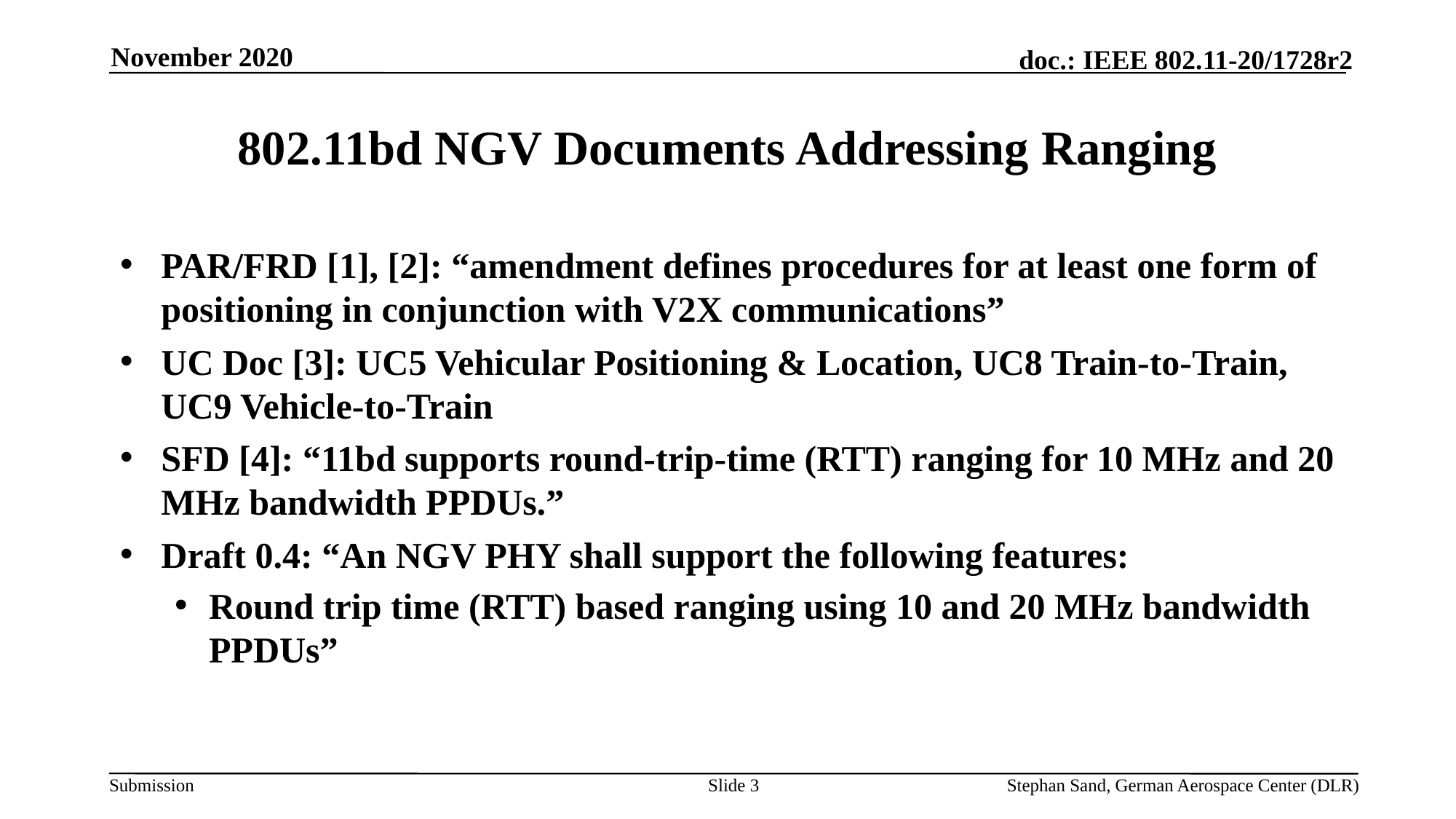

November 2020
# 802.11bd NGV Documents Addressing Ranging
PAR/FRD [1], [2]: “amendment defines procedures for at least one form of positioning in conjunction with V2X communications”
UC Doc [3]: UC5 Vehicular Positioning & Location, UC8 Train-to-Train, UC9 Vehicle-to-Train
SFD [4]: “11bd supports round-trip-time (RTT) ranging for 10 MHz and 20 MHz bandwidth PPDUs.”
Draft 0.4: “An NGV PHY shall support the following features:
Round trip time (RTT) based ranging using 10 and 20 MHz bandwidth PPDUs”

Slide 3
Stephan Sand, German Aerospace Center (DLR)